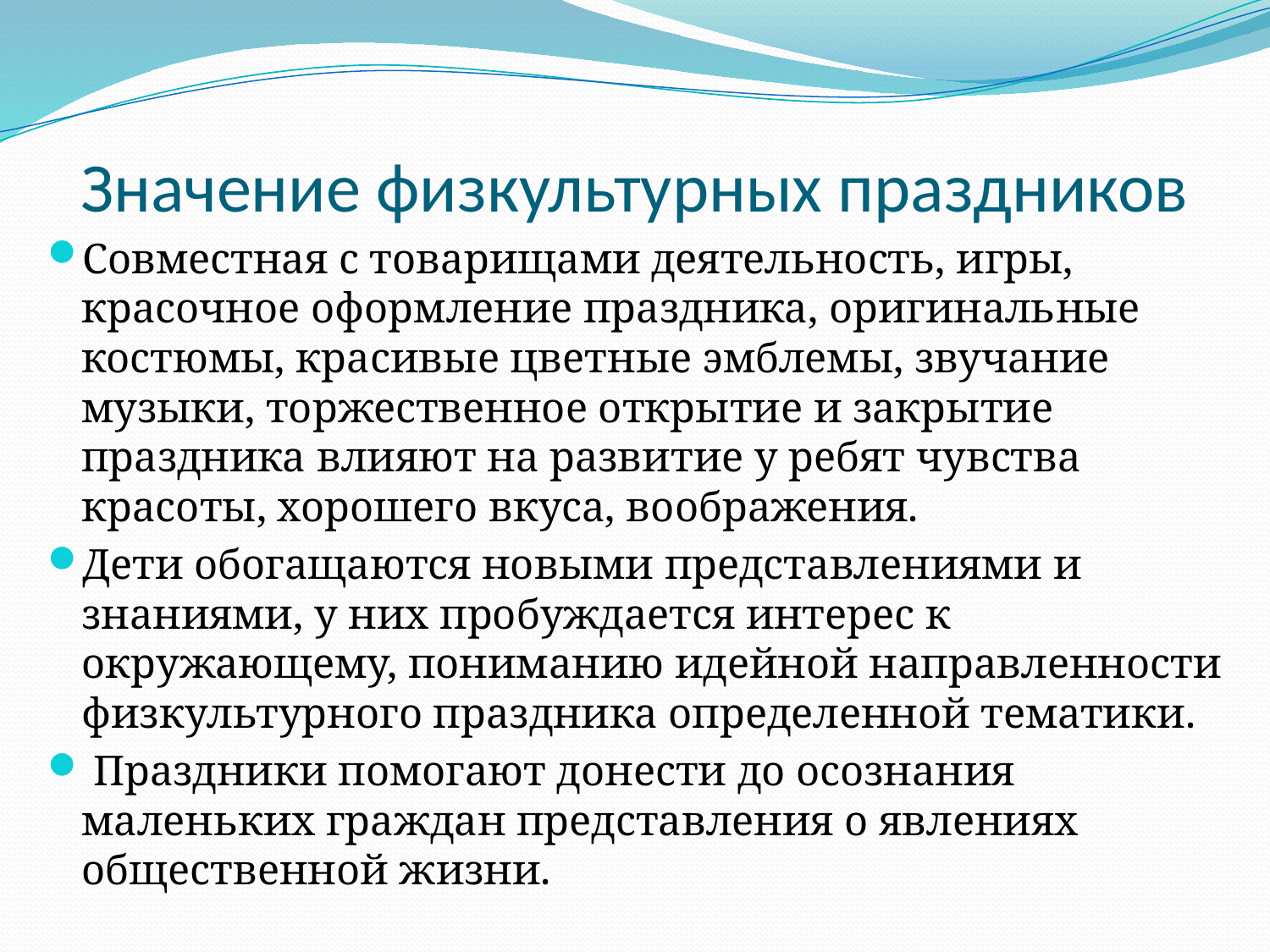

# Значение физкультурных праздников
Совместная с товарищами деятельность, игры, красочное оформление праздника, оригинальные костюмы, красивые цветные эмблемы, звучание музыки, торжественное открытие и закрытие праздника влияют на развитие у ребят чувства красоты, хорошего вкуса, воображения.
Дети обогащаются новыми представлениями и знаниями, у них пробуждается интерес к окружающему, пониманию идейной направленности физкультурного праздника определенной тематики.
 Праздники помогают донести до осознания маленьких граждан представления о явлениях общественной жизни.